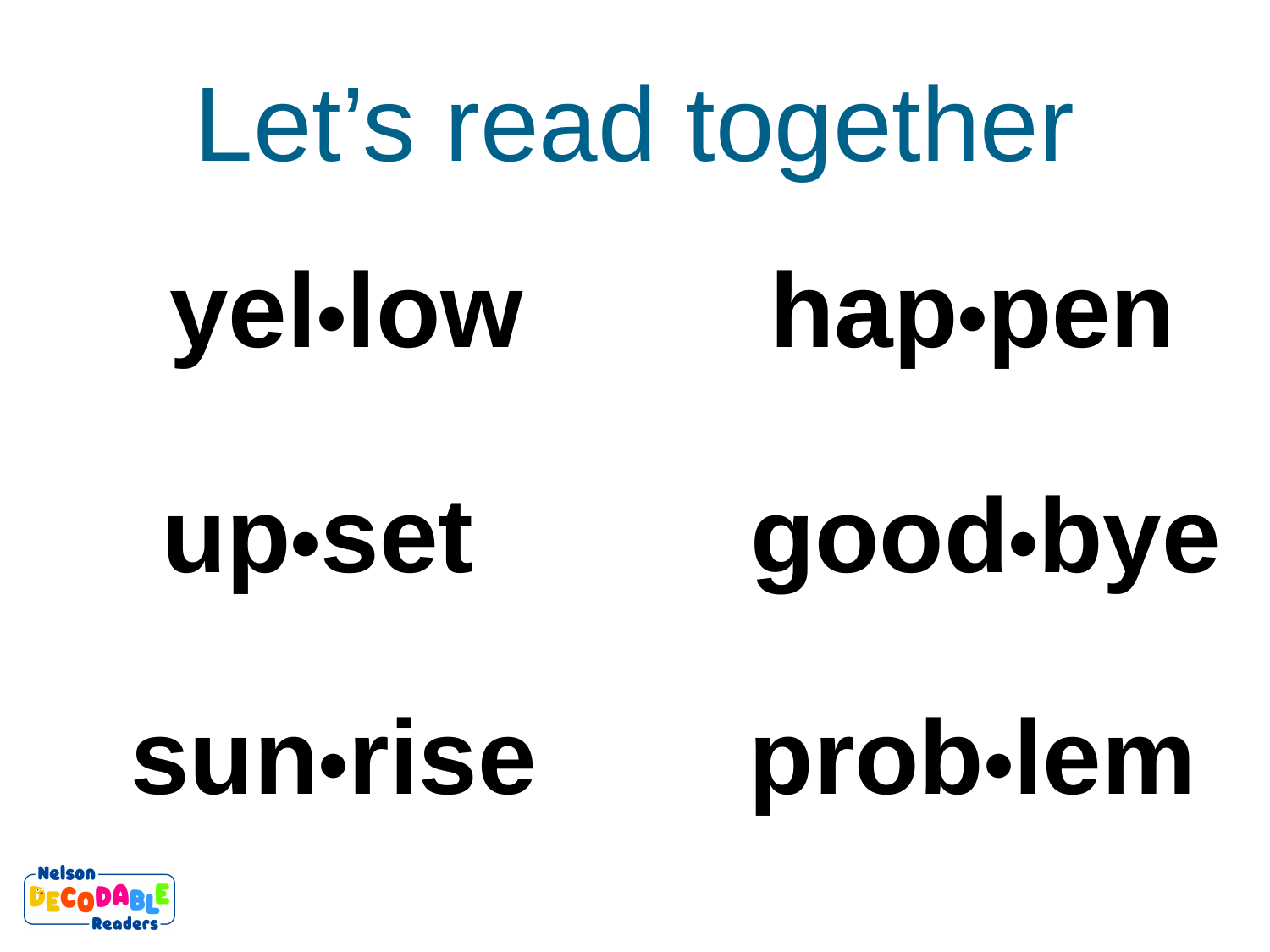

Let’s read together
yel•low
hap•pen
up•set

good•bye

prob•lem
sun•rise